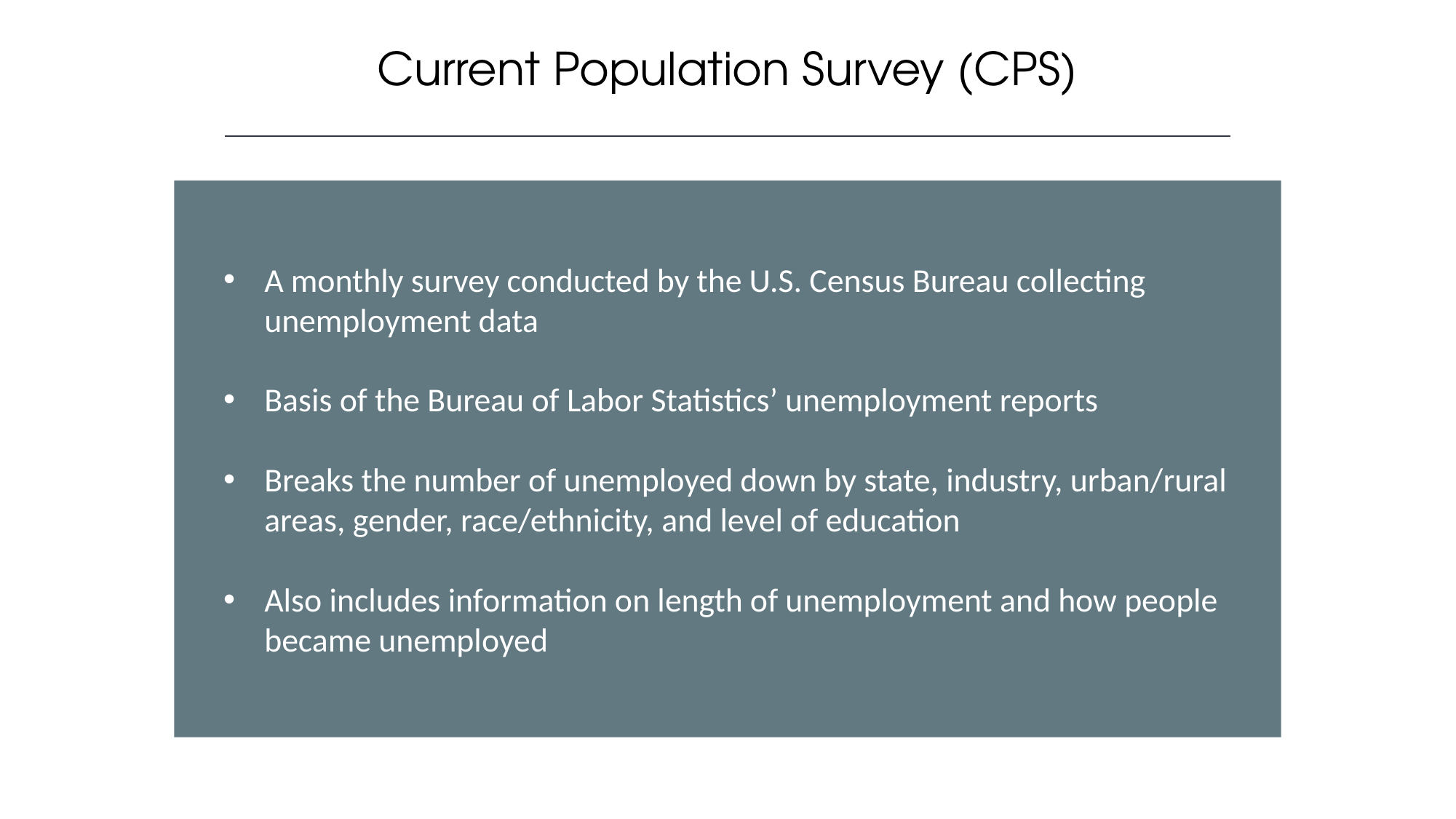

Current Population Survey (CPS)

A monthly survey conducted by the U.S. Census Bureau collecting unemployment data

Basis of the Bureau of Labor Statistics’ unemployment reports

Breaks the number of unemployed down by state, industry, urban/rural areas, gender, race/ethnicity, and level of education

Also includes information on length of unemployment and how people became unemployed